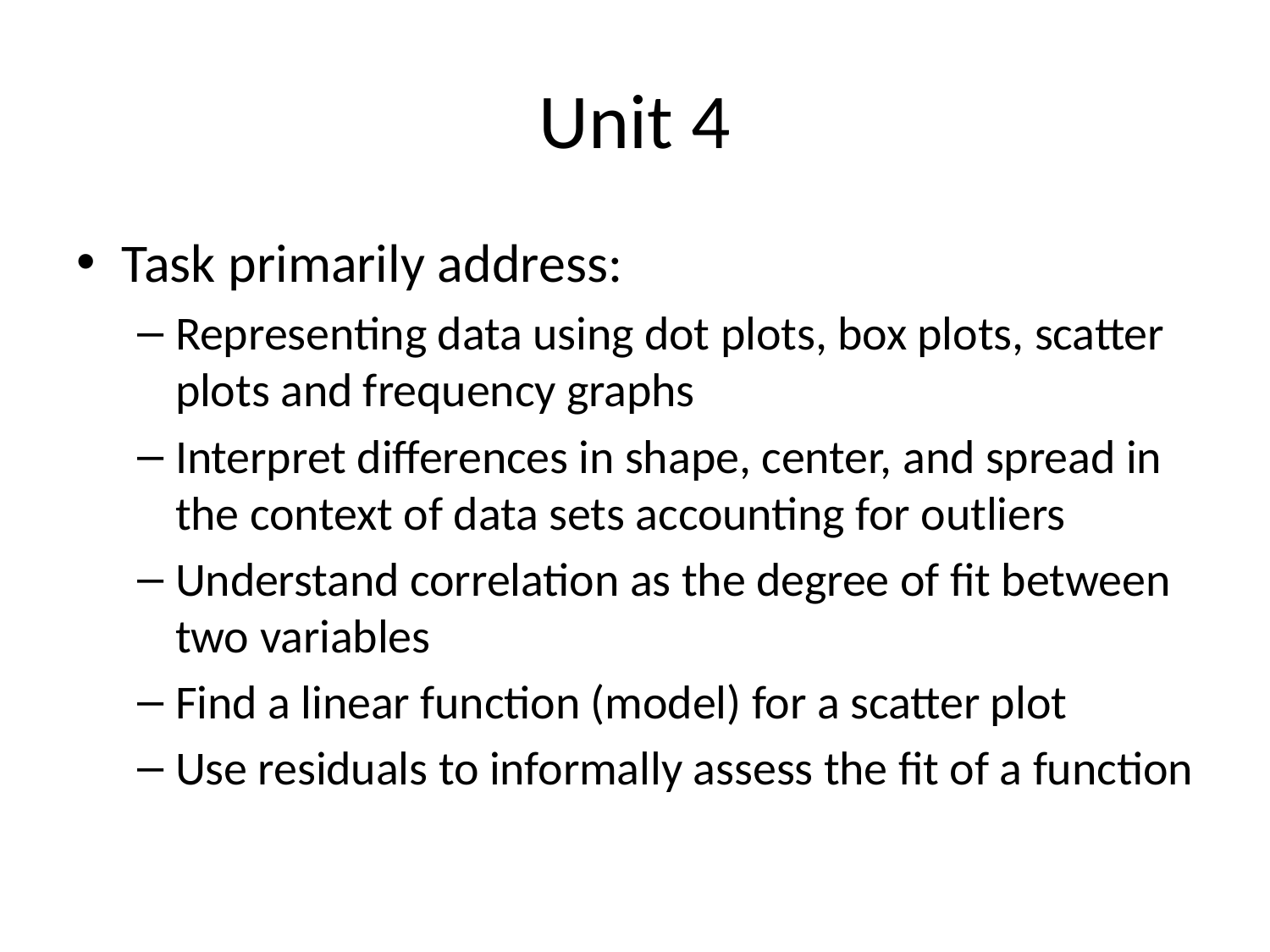

# Unit 4
Task primarily address:
Representing data using dot plots, box plots, scatter plots and frequency graphs
Interpret differences in shape, center, and spread in the context of data sets accounting for outliers
Understand correlation as the degree of fit between two variables
Find a linear function (model) for a scatter plot
Use residuals to informally assess the fit of a function